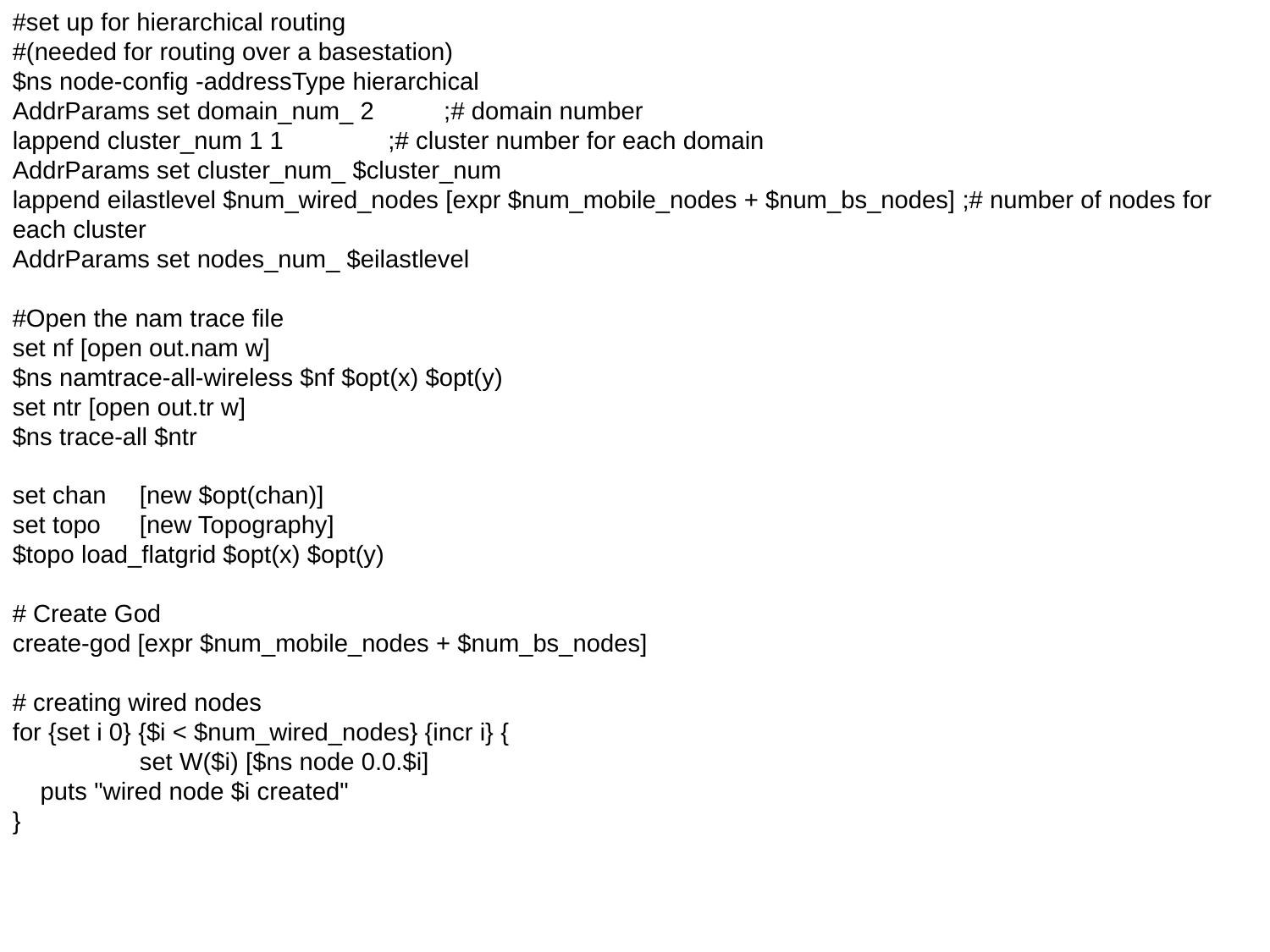

#set up for hierarchical routing
#(needed for routing over a basestation)
$ns node-config -addressType hierarchical
AddrParams set domain_num_ 2          ;# domain number
lappend cluster_num 1 1               ;# cluster number for each domain
AddrParams set cluster_num_ $cluster_num
lappend eilastlevel $num_wired_nodes [expr $num_mobile_nodes + $num_bs_nodes] ;# number of nodes for each cluster
AddrParams set nodes_num_ $eilastlevel

#Open the nam trace file
set nf [open out.nam w]
$ns namtrace-all-wireless $nf $opt(x) $opt(y)
set ntr [open out.tr w]
$ns trace-all $ntr

set chan	[new $opt(chan)]
set topo	[new Topography]
$topo load_flatgrid $opt(x) $opt(y)

# Create God
create-god [expr $num_mobile_nodes + $num_bs_nodes]

# creating wired nodes
for {set i 0} {$i < $num_wired_nodes} {incr i} {
	set W($i) [$ns node 0.0.$i]
    puts "wired node $i created"
}